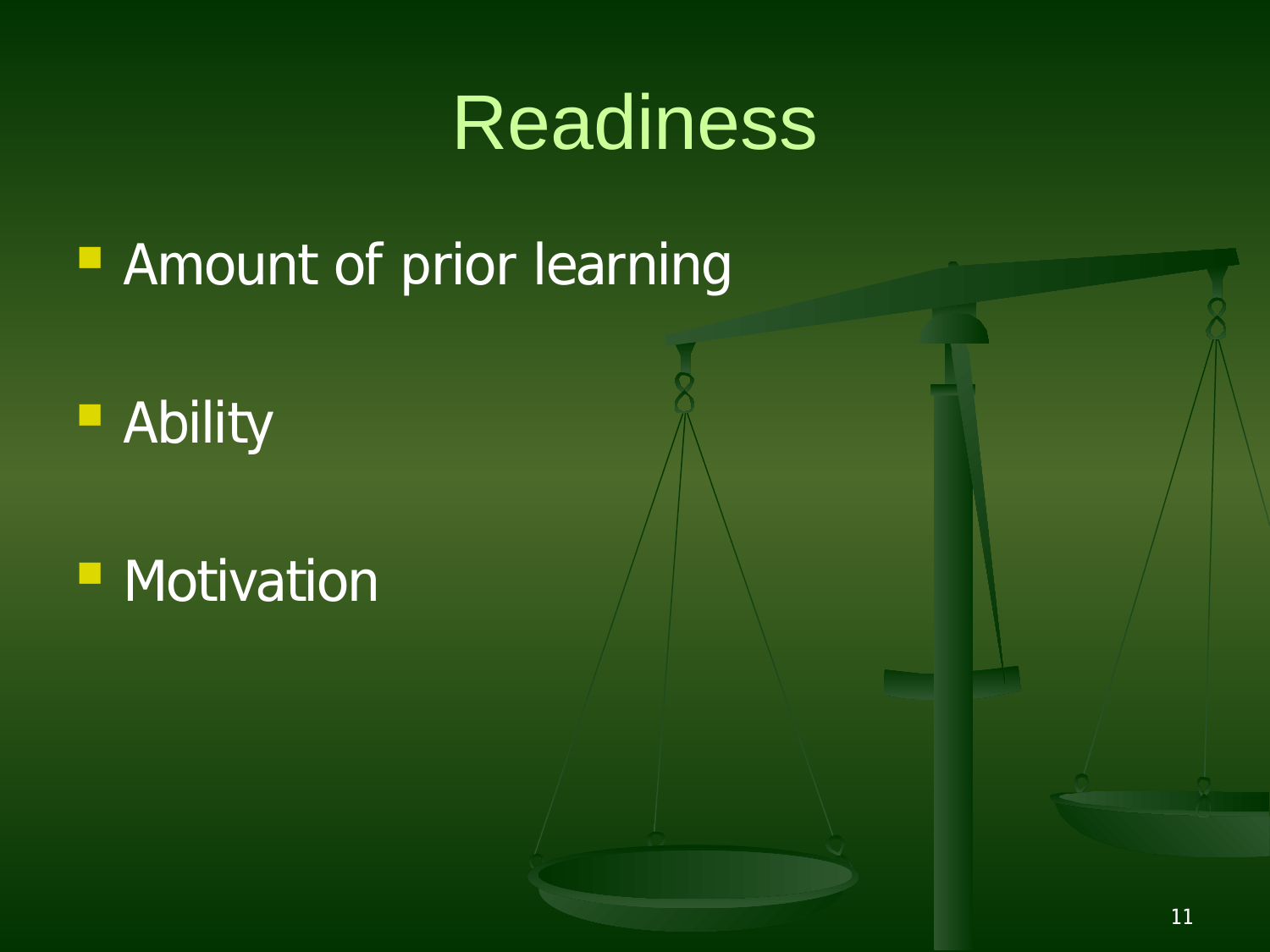

# Readiness
Amount of prior learning

Ability

Motivation
11